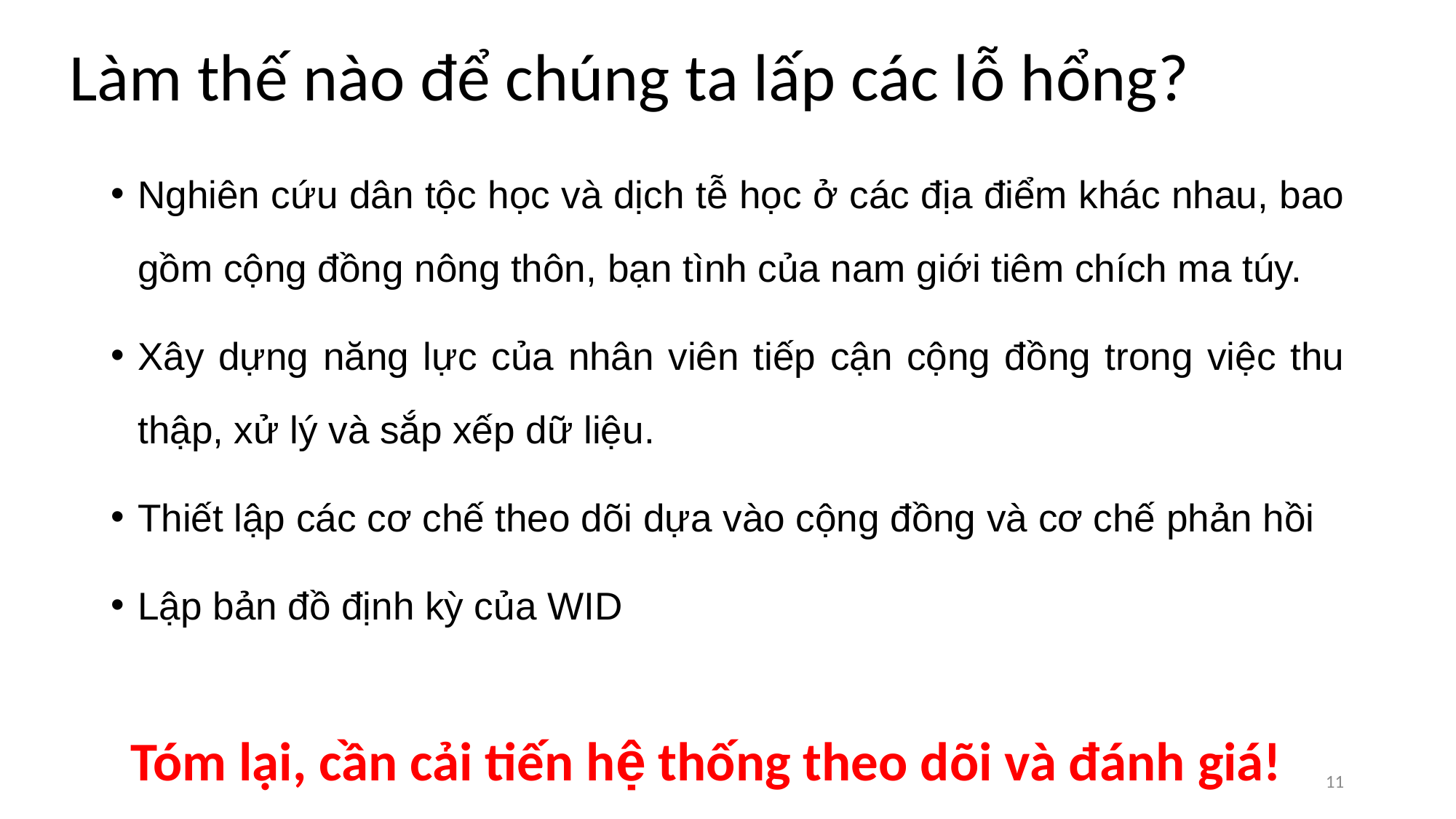

# Làm thế nào để chúng ta lấp các lỗ hổng?
Nghiên cứu dân tộc học và dịch tễ học ở các địa điểm khác nhau, bao gồm cộng đồng nông thôn, bạn tình của nam giới tiêm chích ma túy.
Xây dựng năng lực của nhân viên tiếp cận cộng đồng trong việc thu thập, xử lý và sắp xếp dữ liệu.
Thiết lập các cơ chế theo dõi dựa vào cộng đồng và cơ chế phản hồi
Lập bản đồ định kỳ của WID

Tóm lại, cần cải tiến hệ thống theo dõi và đánh giá!
11